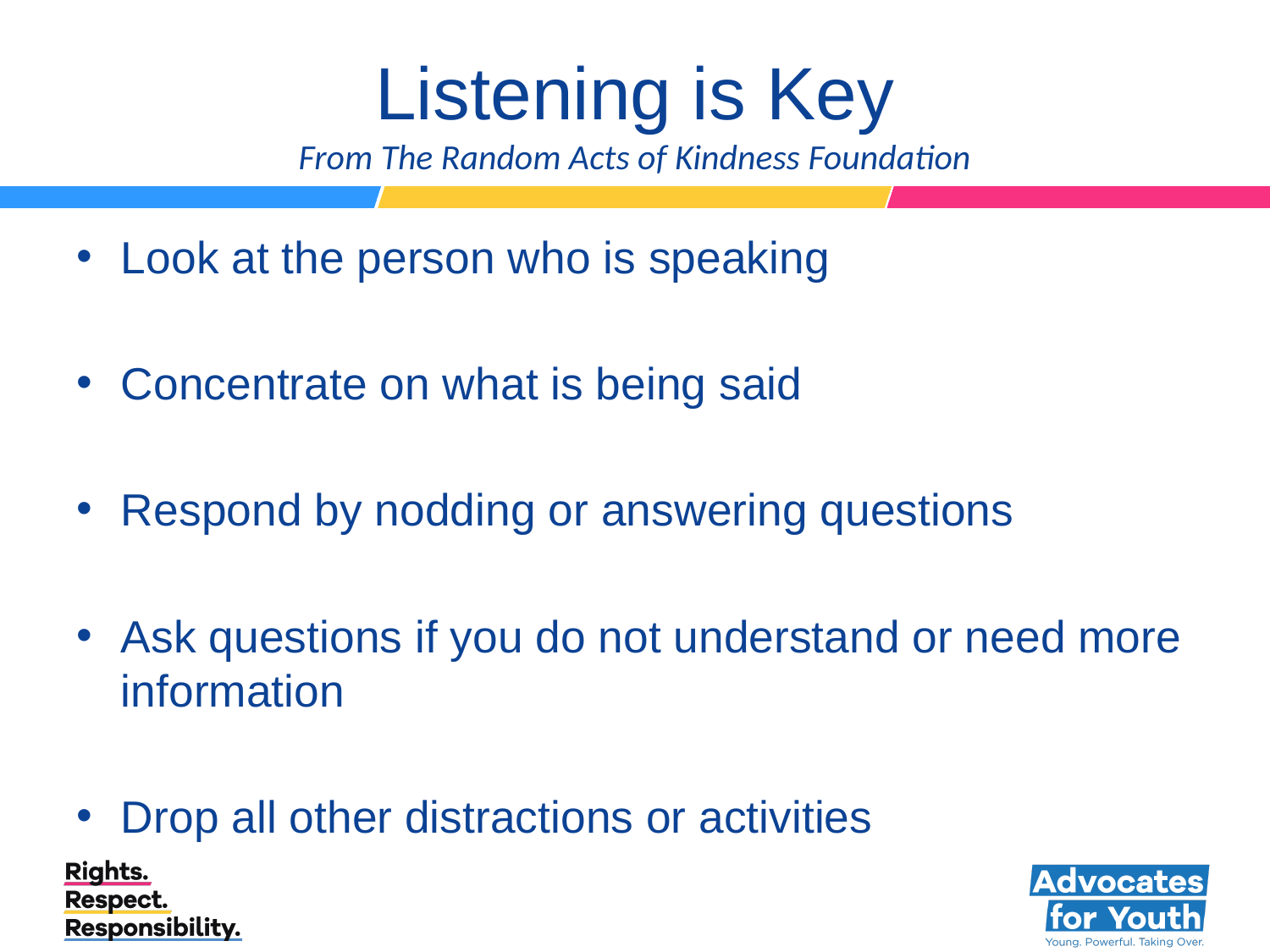

# Listening is Key From The Random Acts of Kindness Foundation
Look at the person who is speaking

Concentrate on what is being said

Respond by nodding or answering questions

Ask questions if you do not understand or need more information

Drop all other distractions or activities